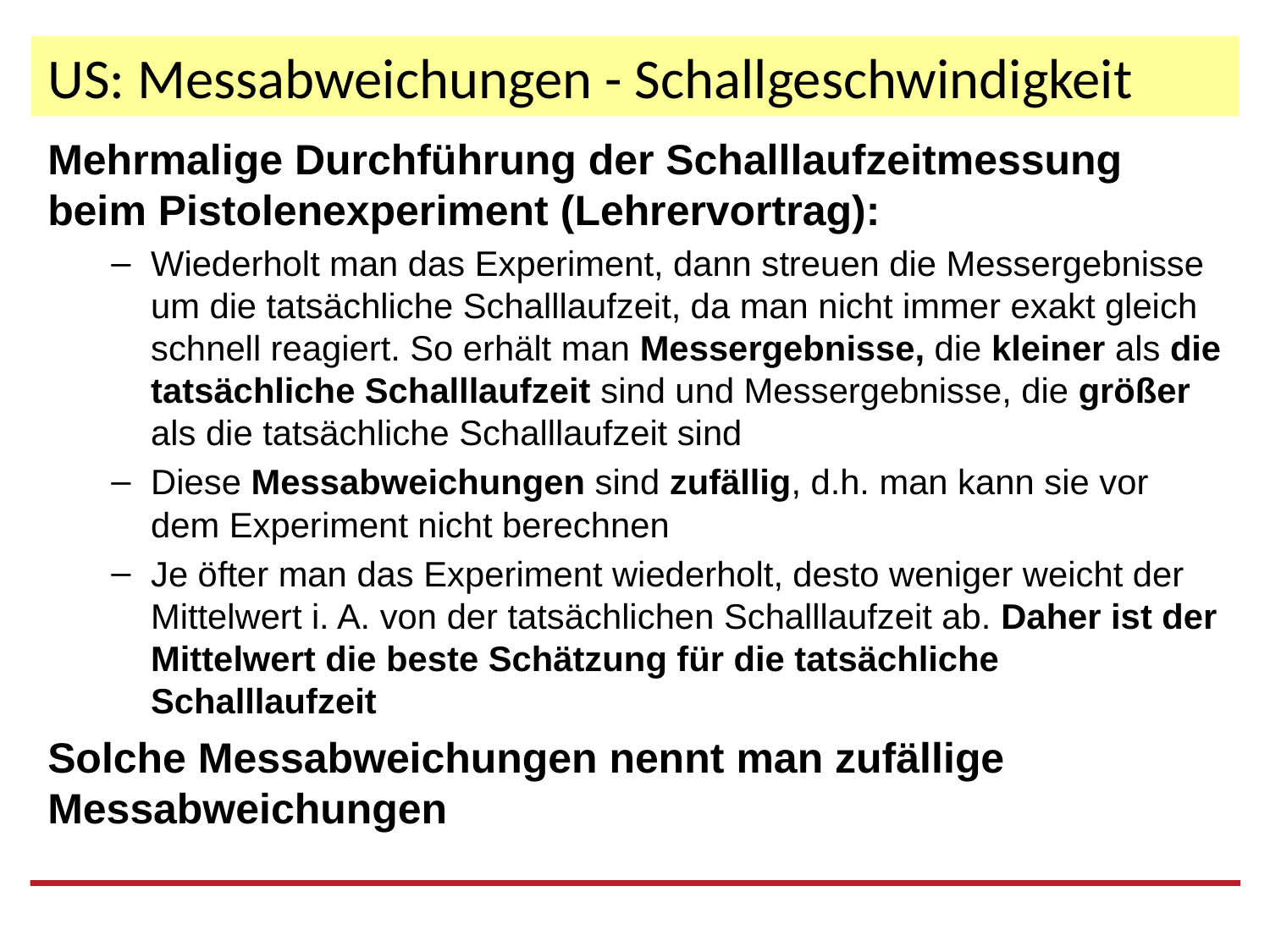

# US: Messabweichungen - Schallgeschwindigkeit
Mehrmalige Durchführung der Schalllaufzeitmessung beim Pistolenexperiment (Lehrervortrag):
Wiederholt man das Experiment, dann streuen die Messergebnisse um die tatsächliche Schalllaufzeit, da man nicht immer exakt gleich schnell reagiert. So erhält man Messergebnisse, die kleiner als die tatsächliche Schalllaufzeit sind und Messergebnisse, die größer als die tatsächliche Schalllaufzeit sind
Diese Messabweichungen sind zufällig, d.h. man kann sie vor dem Experiment nicht berechnen
Je öfter man das Experiment wiederholt, desto weniger weicht der Mittelwert i. A. von der tatsächlichen Schalllaufzeit ab. Daher ist der Mittelwert die beste Schätzung für die tatsächliche Schalllaufzeit
Solche Messabweichungen nennt man zufällige Messabweichungen